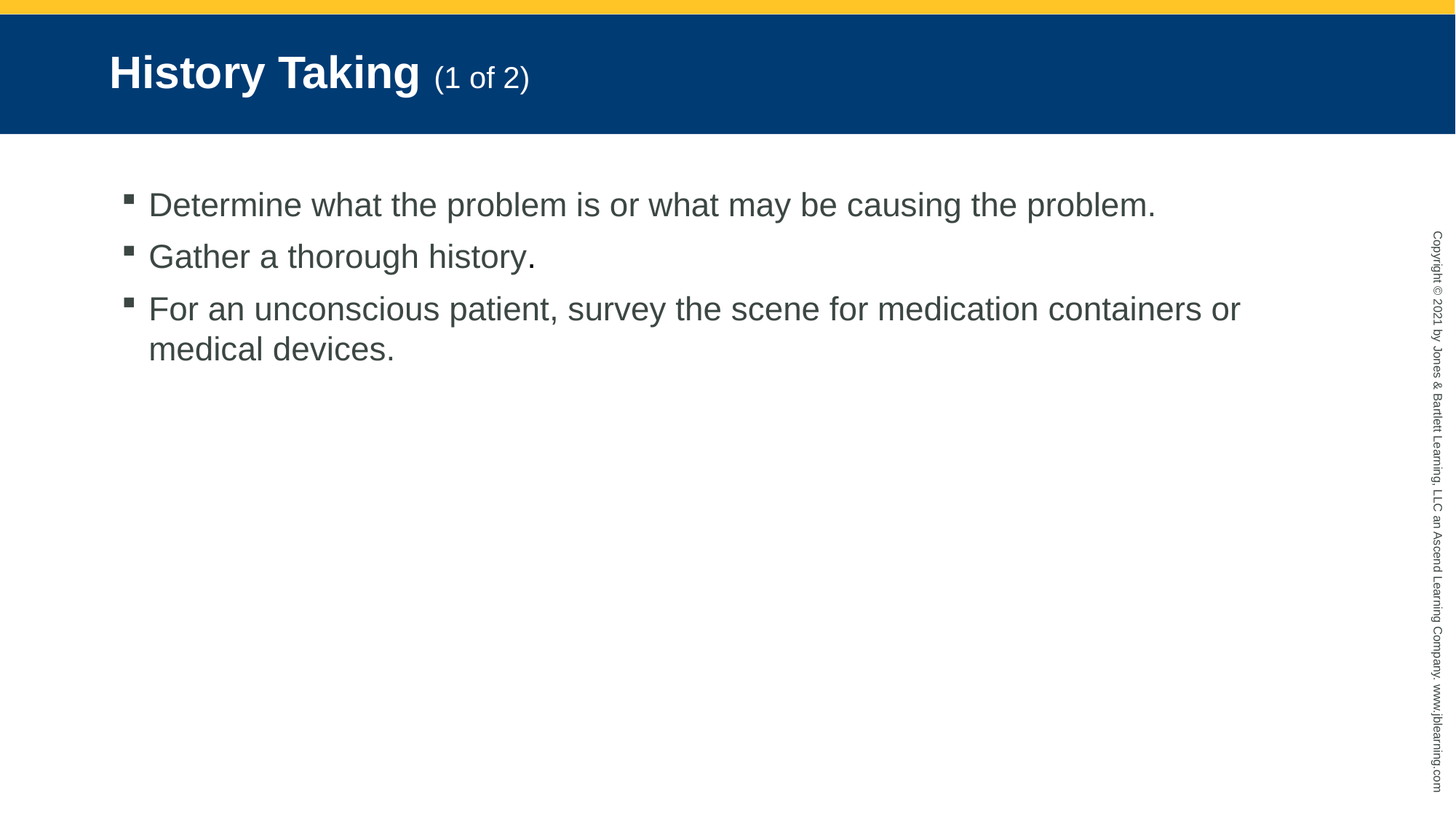

# History Taking (1 of 2)
Determine what the problem is or what may be causing the problem.
Gather a thorough history.
For an unconscious patient, survey the scene for medication containers or medical devices.